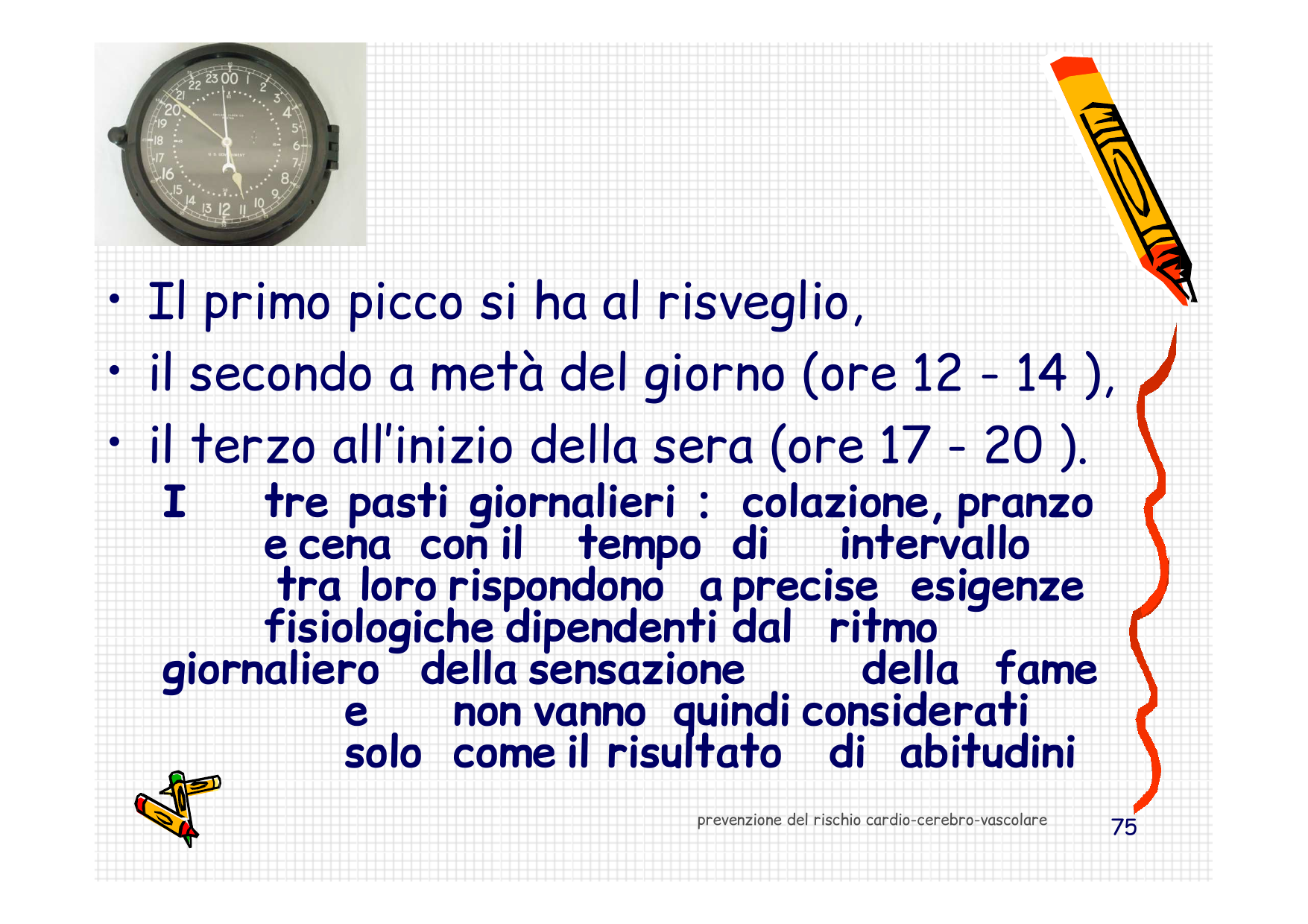

Provincia Milano 1

Il primo picco si ha al risveglio,
il secondo a metà del giorno (ore 12 - 14 ),

il terzo all’inizio della sera (ore 17 - 20 ).
I	tre		pasti		 giornalieri		:	 colazione,	pranzo	e cena	con	il		 tempo	di	 intervallo	 tra	 loro rispondono	 a	precise	 esigenze	fisiologiche dipendenti	dal	ritmo	giornaliero	della sensazione		della	 fame		 e		non	vanno	 quindi considerati		 solo	come	il	risultato	di	abitudini

prevenzione del rischio cardio-cerebro-vascolare

75